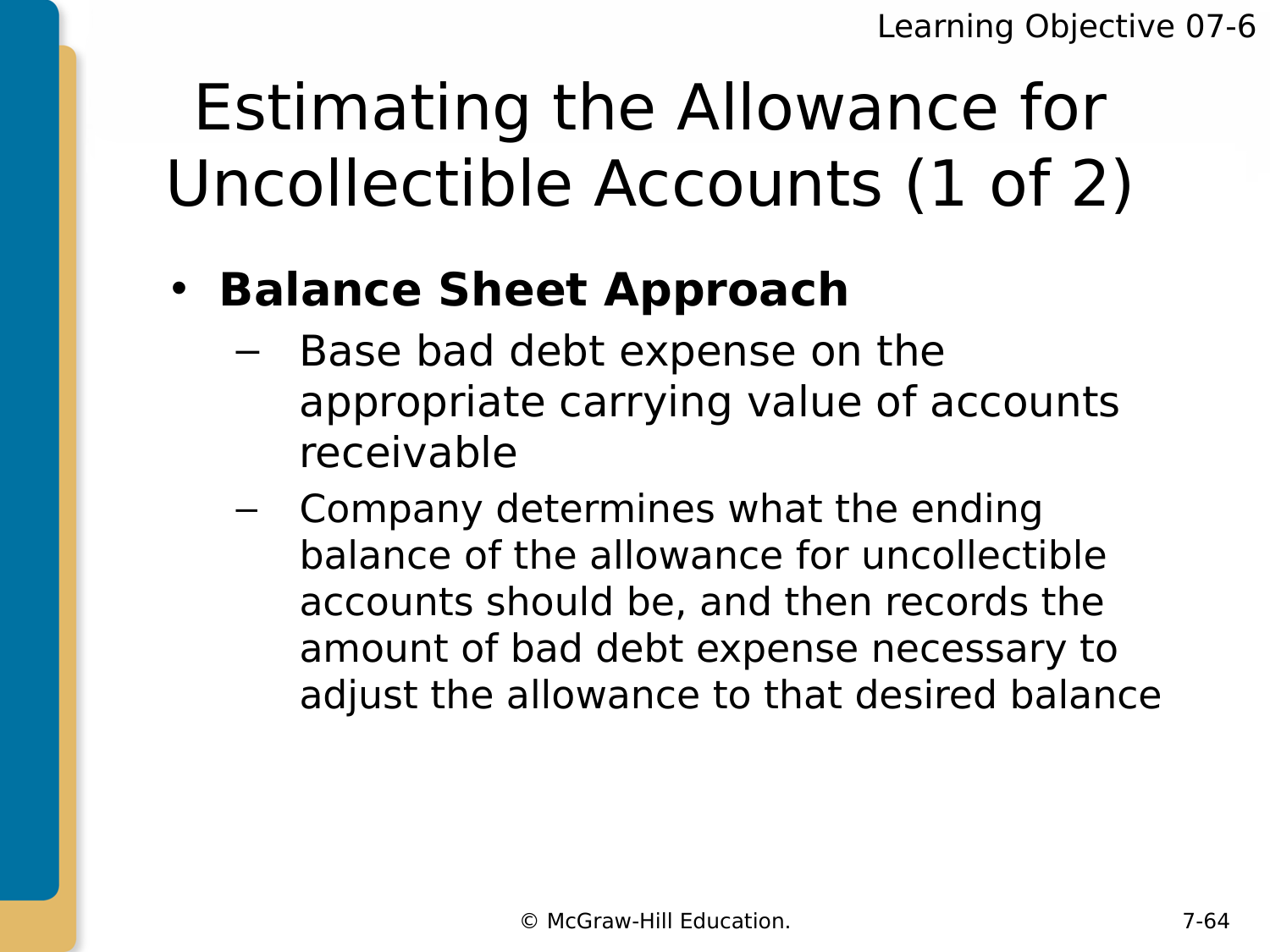

Learning Objective 07-6
# Estimating the Allowance for Uncollectible Accounts (1 of 2)
Balance Sheet Approach
Base bad debt expense on the appropriate carrying value of accounts receivable
Company determines what the ending balance of the allowance for uncollectible accounts should be, and then records the amount of bad debt expense necessary to adjust the allowance to that desired balance